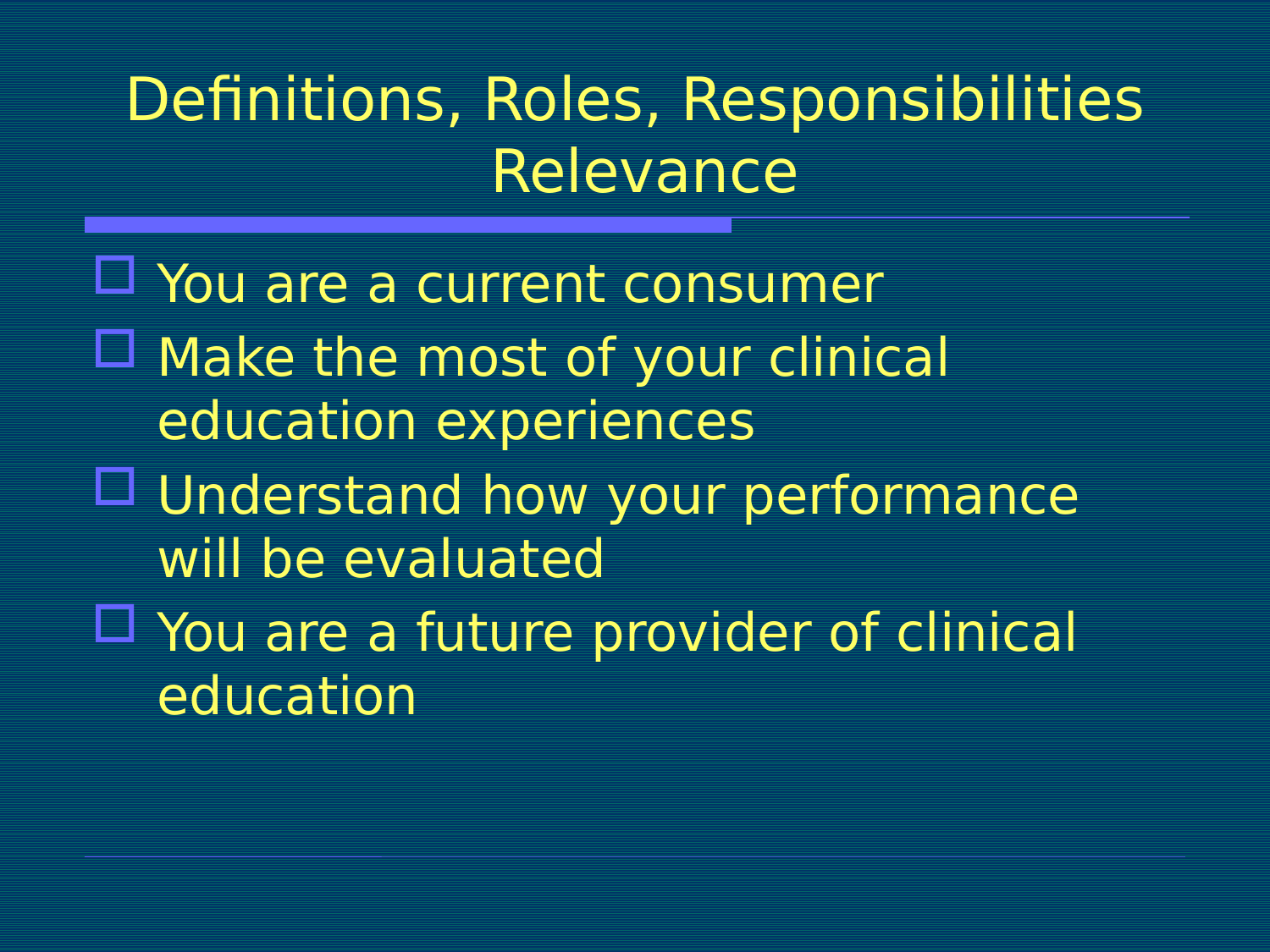

# Definitions, Roles, Responsibilities Relevance
You are a current consumer
Make the most of your clinical education experiences
Understand how your performance will be evaluated
You are a future provider of clinical education